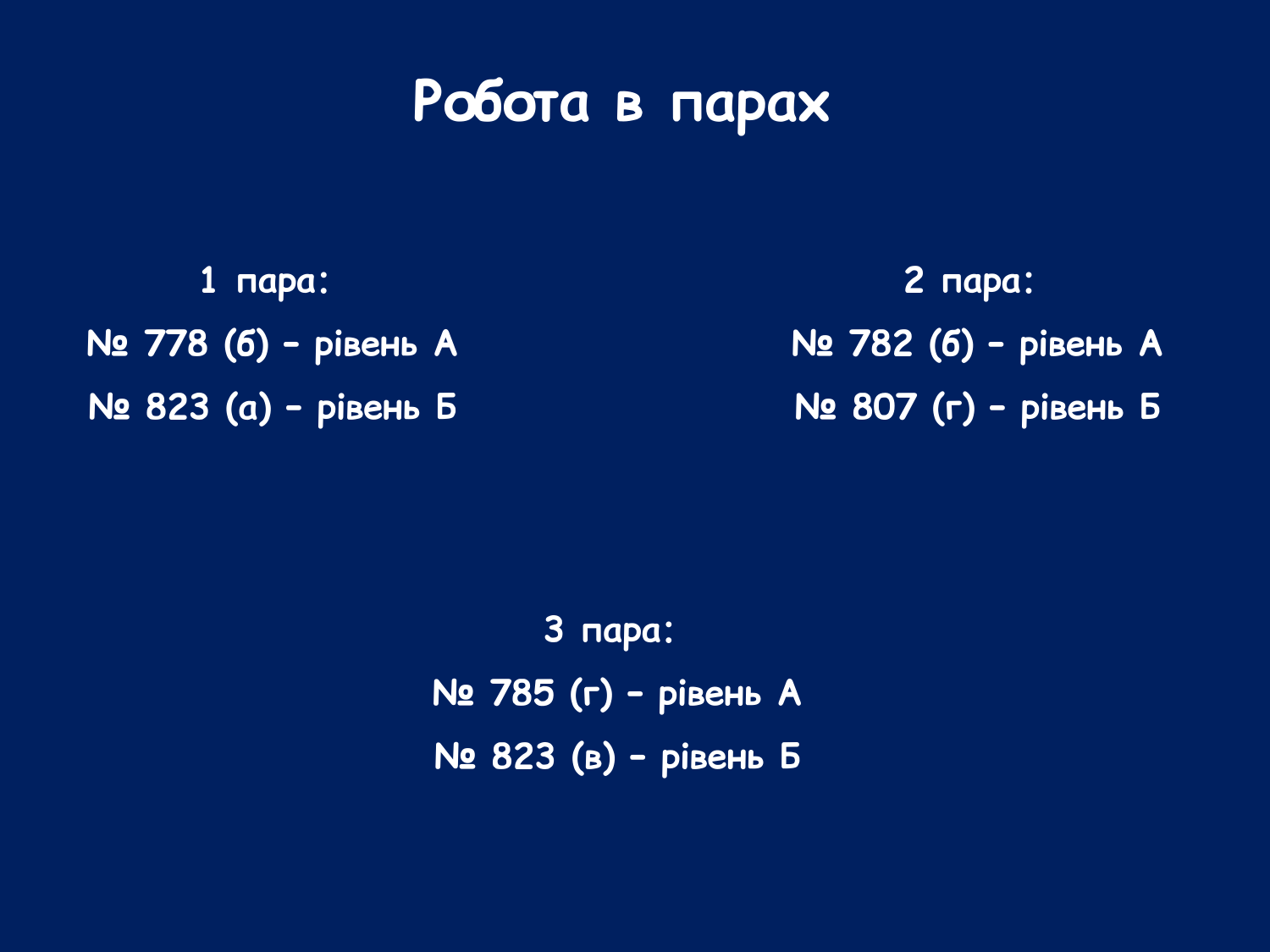

Робота в парах
2 пара:
№ 782 (б) – рівень А
№ 807 (г) – рівень Б
1 пара:
№ 778 (б) – рівень А
№ 823 (а) – рівень Б
3 пара:
№ 785 (г) – рівень А
№ 823 (в) – рівень Б